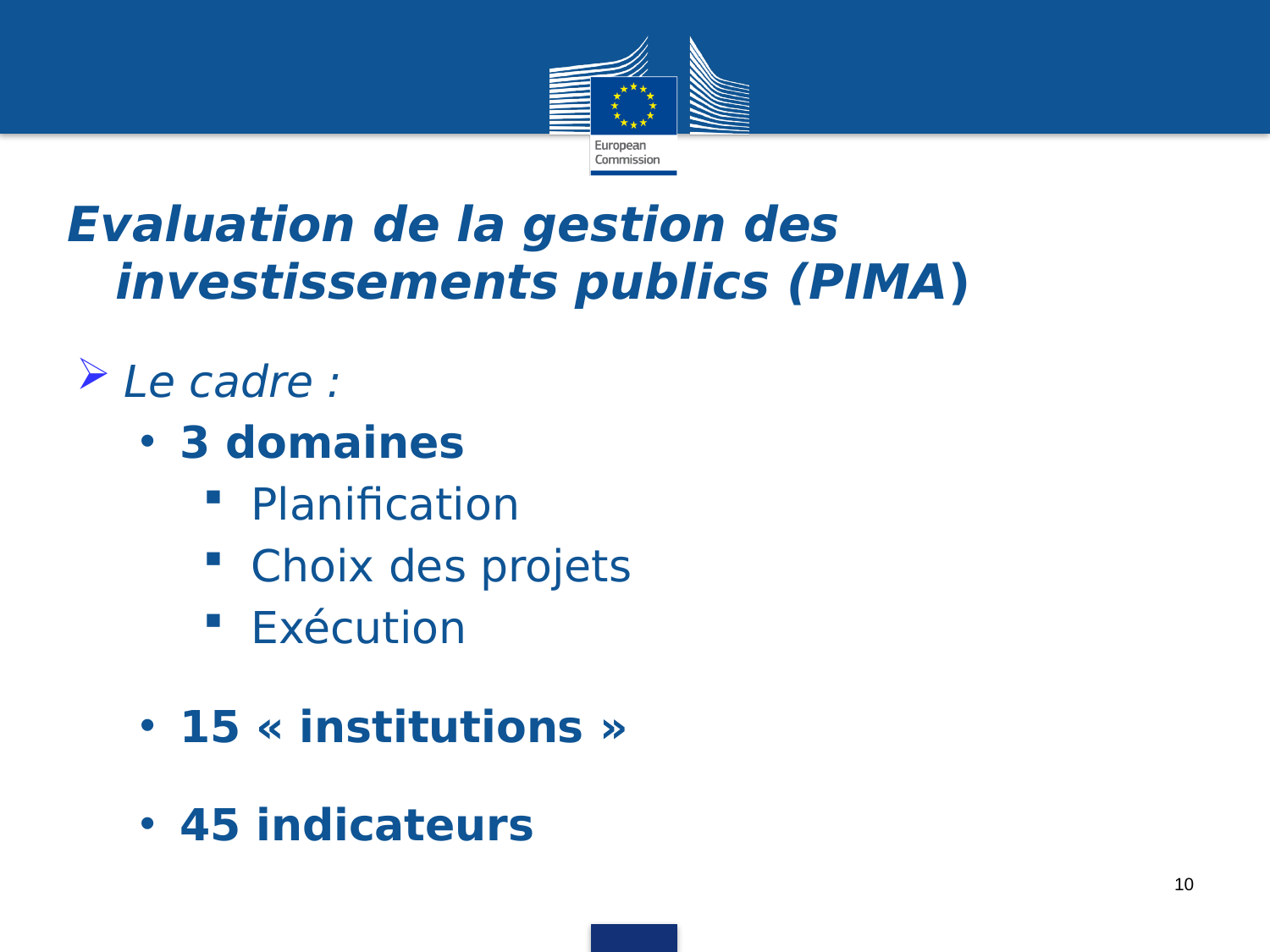

# Evaluation de la gestion des investissements publics (PIMA)
Le cadre :
3 domaines
Planification
Choix des projets
Exécution

15 « institutions »

45 indicateurs
10